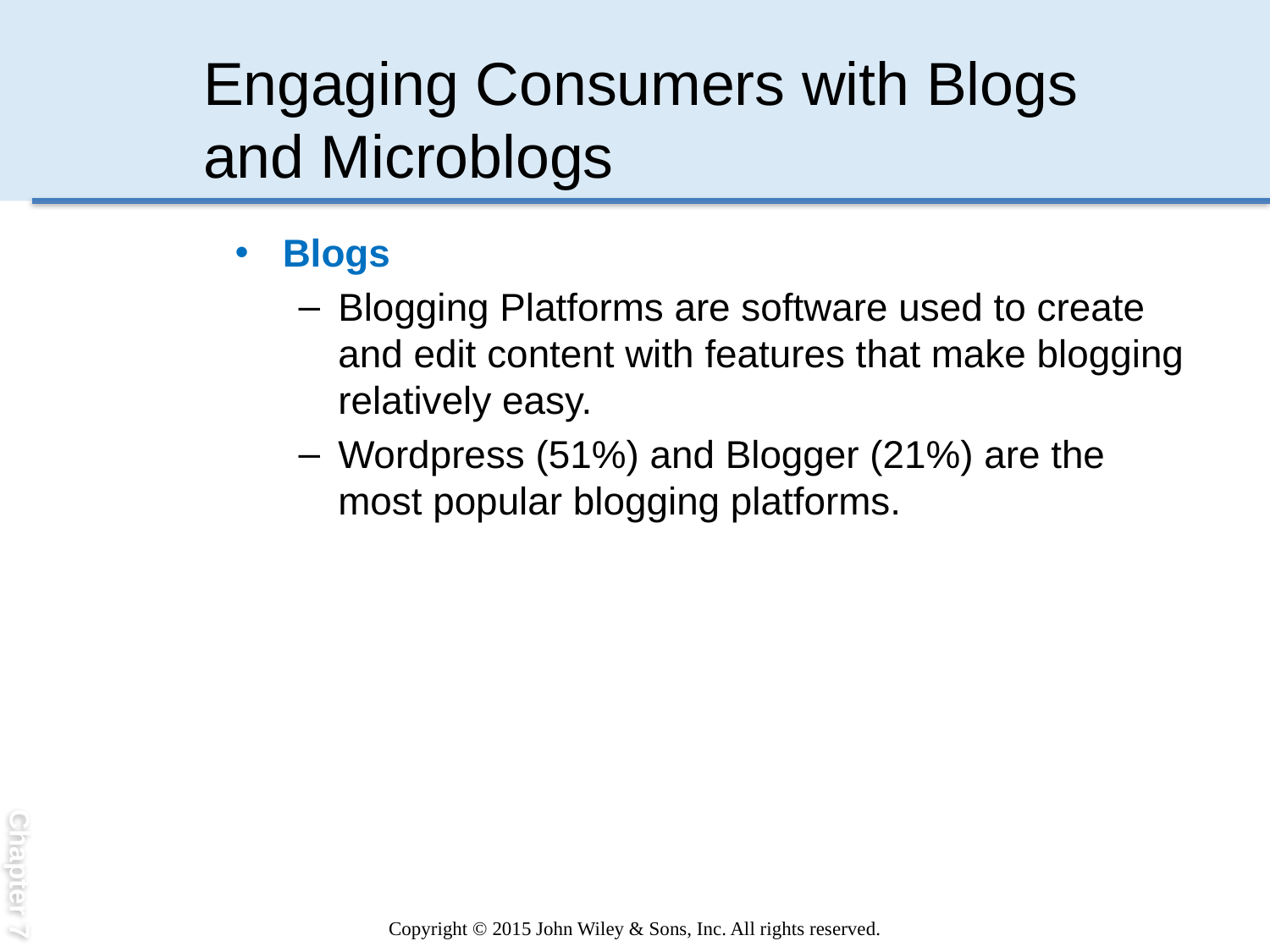

Chapter 7
# Engaging Consumers with Blogs and Microblogs
Blogs
Blogging Platforms are software used to create and edit content with features that make blogging relatively easy.
Wordpress (51%) and Blogger (21%) are the most popular blogging platforms.